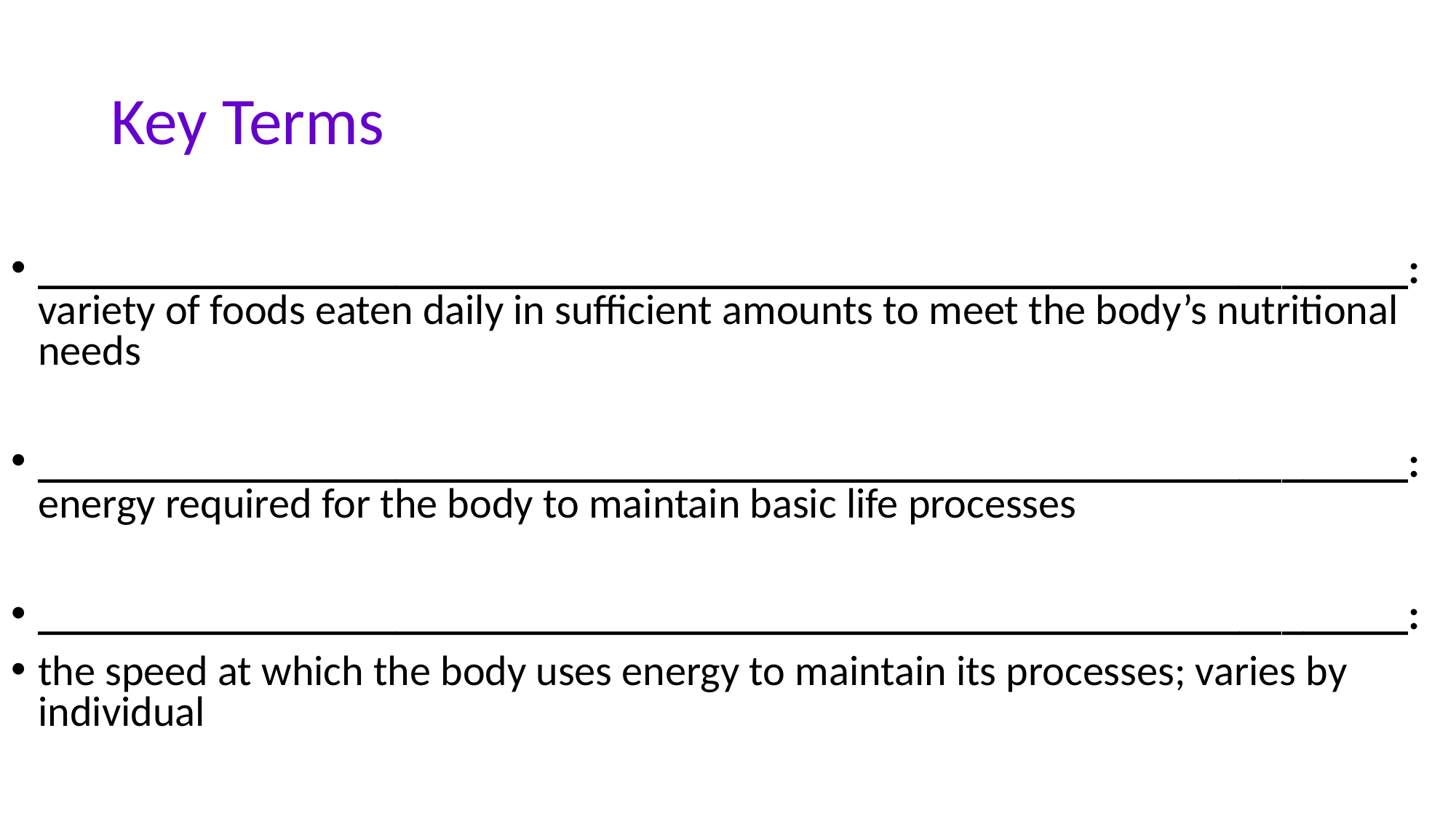

# Key Terms
_________________________________________________________________: variety of foods eaten daily in sufficient amounts to meet the body’s nutritional needs

_________________________________________________________________: energy required for the body to maintain basic life processes

_________________________________________________________________:
the speed at which the body uses energy to maintain its processes; varies by individual